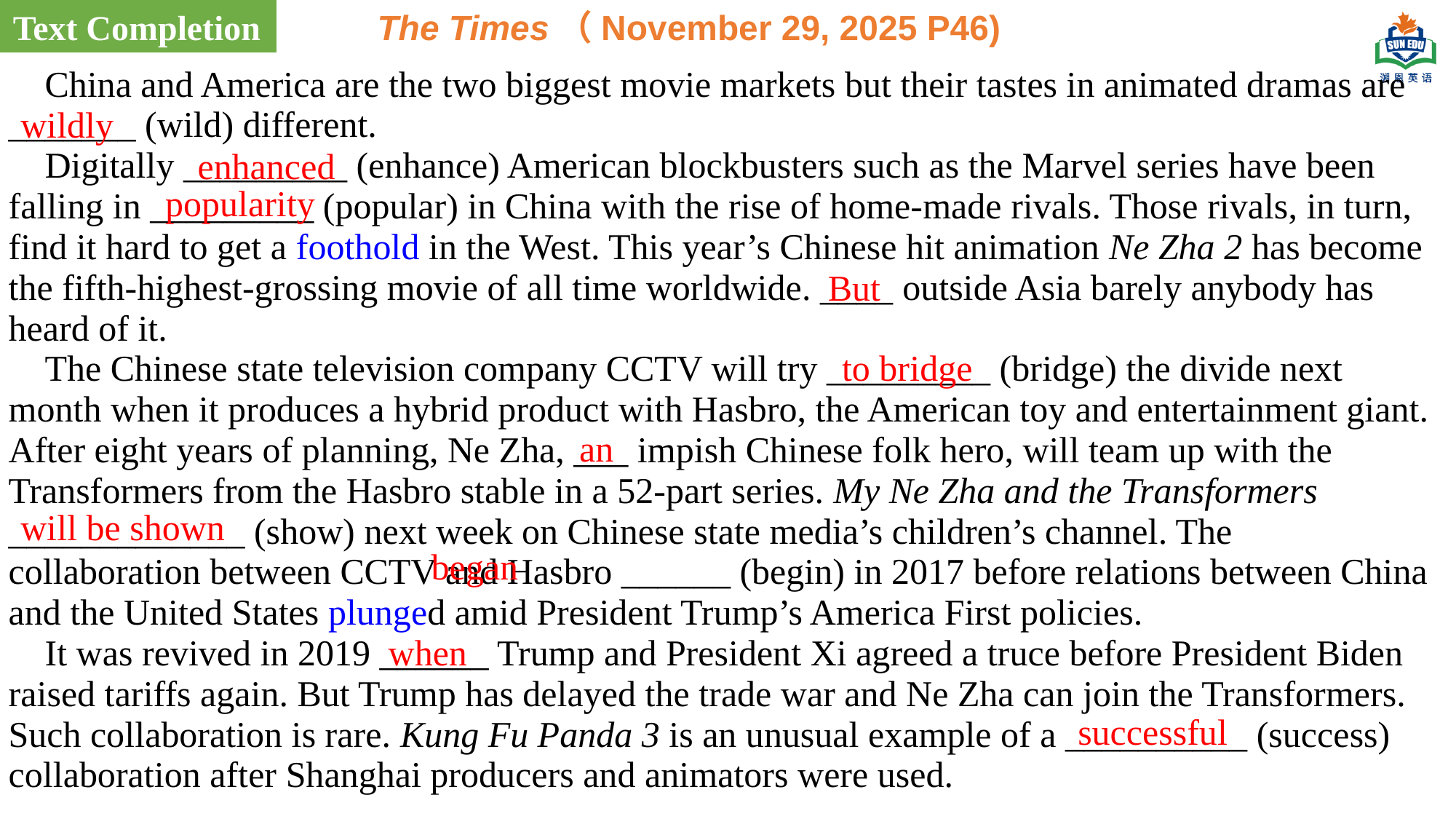

Text Completion
The Times（November 29, 2025 P46)
    China and America are the two biggest movie markets but their tastes in animated dramas are _______ (wild) different.
    Digitally _________ (enhance) American blockbusters such as the Marvel series have been falling in _________ (popular) in China with the rise of home-made rivals. Those rivals, in turn, find it hard to get a foothold in the West. This year’s Chinese hit animation Ne Zha 2 has become the fifth-highest-grossing movie of all time worldwide. ____ outside Asia barely anybody has heard of it.
    The Chinese state television company CCTV will try _________ (bridge) the divide next month when it produces a hybrid product with Hasbro, the American toy and entertainment giant. After eight years of planning, Ne Zha, ___ impish Chinese folk hero, will team up with the Transformers from the Hasbro stable in a 52-part series. My Ne Zha and the Transformers _____________ (show) next week on Chinese state media’s children’s channel. The collaboration between CCTV and Hasbro ______ (begin) in 2017 before relations between China and the United States plunged amid President Trump’s America First policies.
    It was revived in 2019 ______ Trump and President Xi agreed a truce before President Biden raised tariffs again. But Trump has delayed the trade war and Ne Zha can join the Transformers.
Such collaboration is rare. Kung Fu Panda 3 is an unusual example of a __________ (success) collaboration after Shanghai producers and animators were used.
wildly
enhanced
popularity
But
to bridge
an
will be shown
began
when
successful